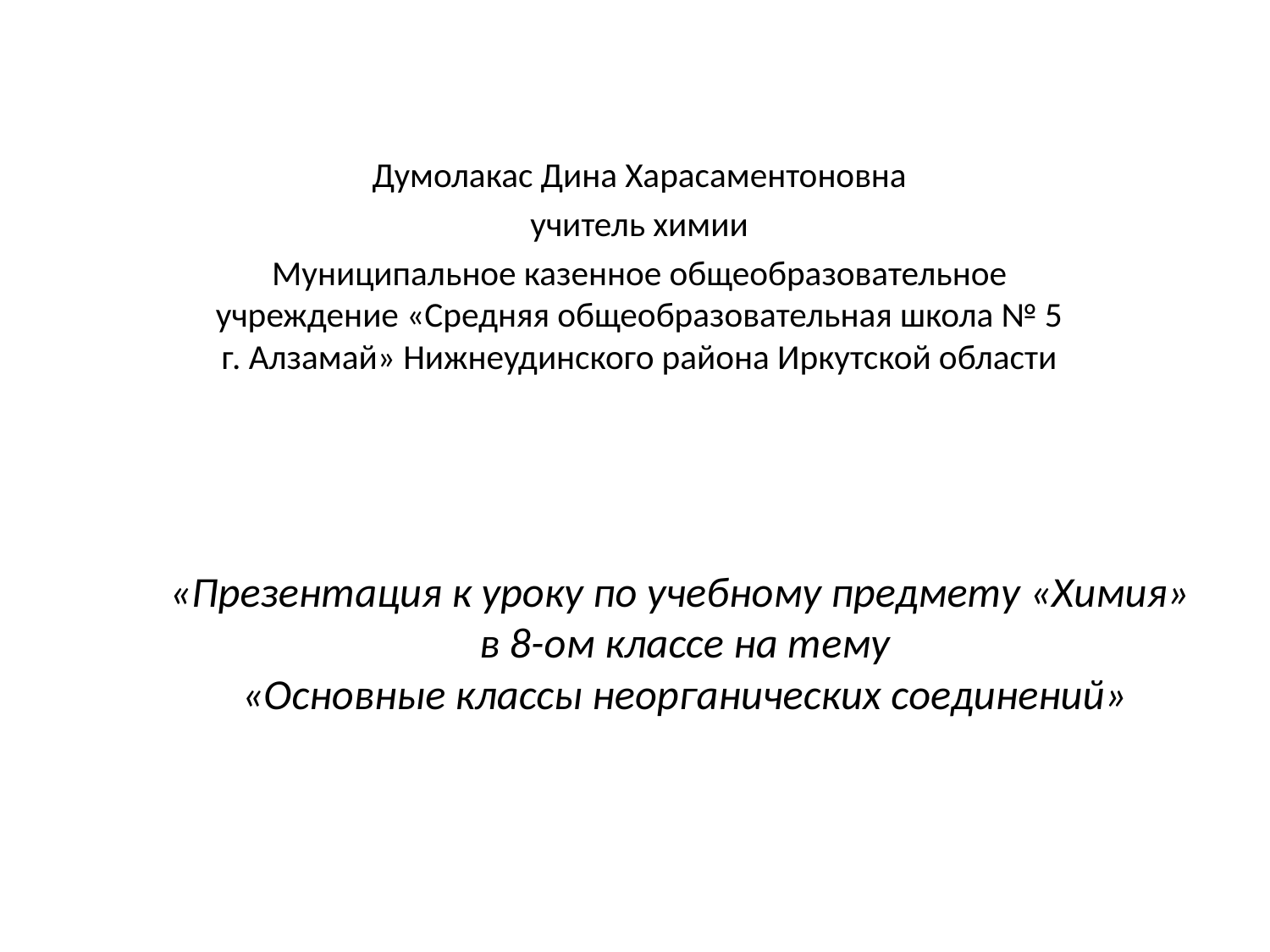

Думолакас Дина Харасаментоновна
учитель химии
Муниципальное казенное общеобразовательное учреждение «Средняя общеобразовательная школа № 5 г. Алзамай» Нижнеудинского района Иркутской области
# «Презентация к уроку по учебному предмету «Химия» в 8-ом классе на тему «Основные классы неорганических соединений»